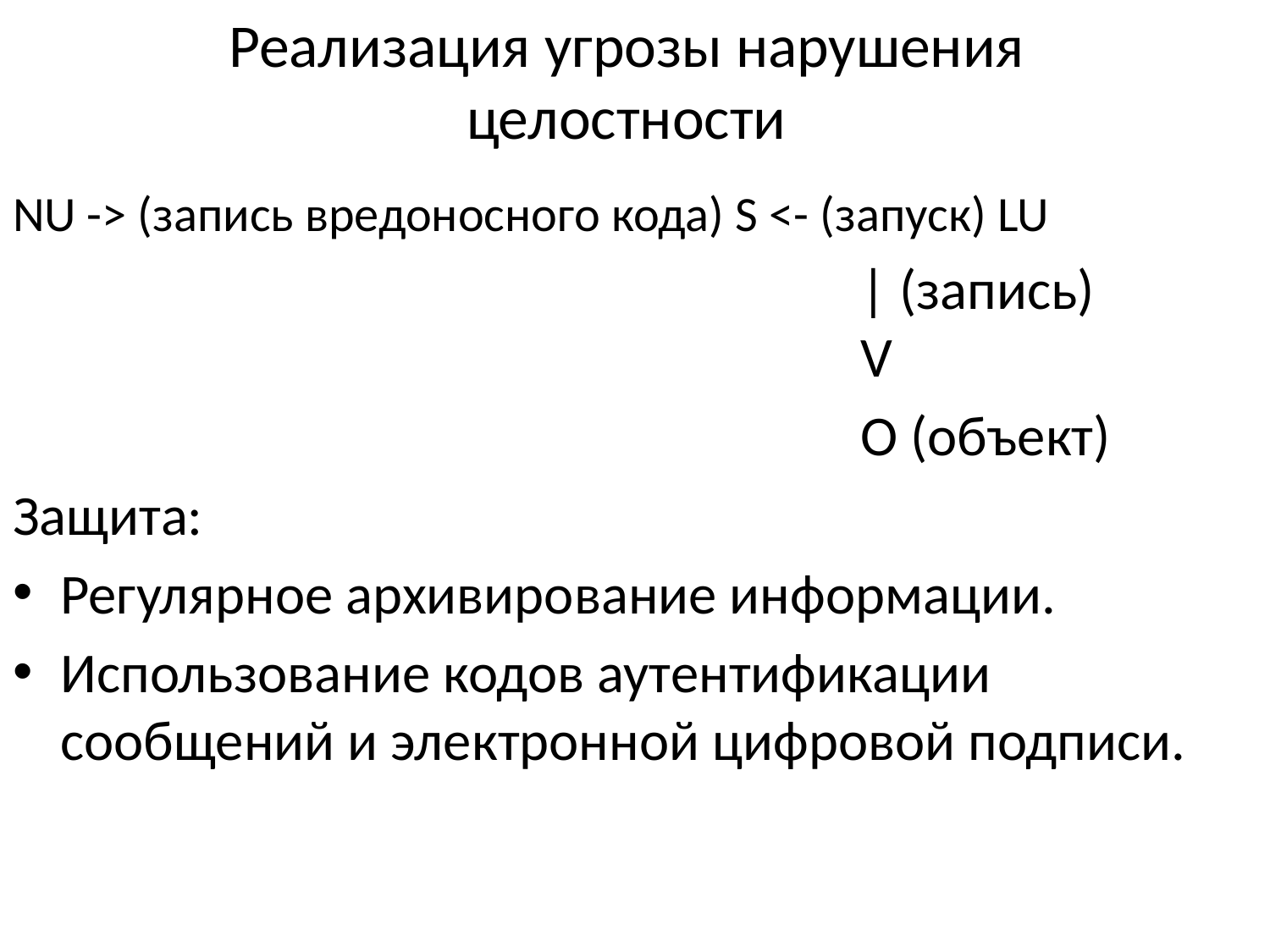

# Реализация угрозы нарушения целостности
NU -> (запись вредоносного кода) S <- (запуск) LU
							   | (запись)
							   V
							   O (объект)
Защита:
Регулярное архивирование информации.
Использование кодов аутентификации сообщений и электронной цифровой подписи.